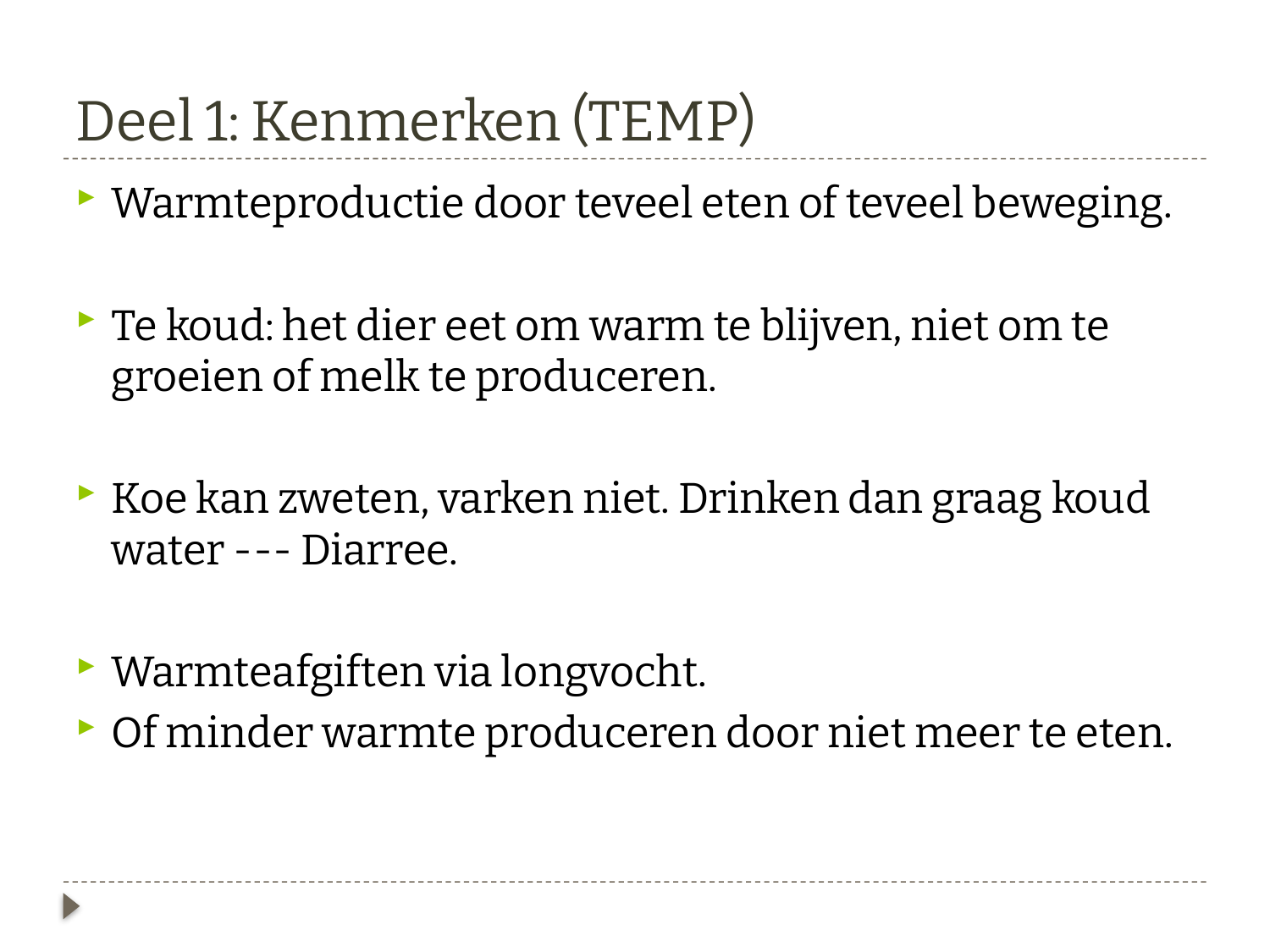

# Deel 1: Kenmerken (TEMP)
Warmteproductie door teveel eten of teveel beweging.

Te koud: het dier eet om warm te blijven, niet om te groeien of melk te produceren.

Koe kan zweten, varken niet. Drinken dan graag koud water --- Diarree.

Warmteafgiften via longvocht.
Of minder warmte produceren door niet meer te eten.